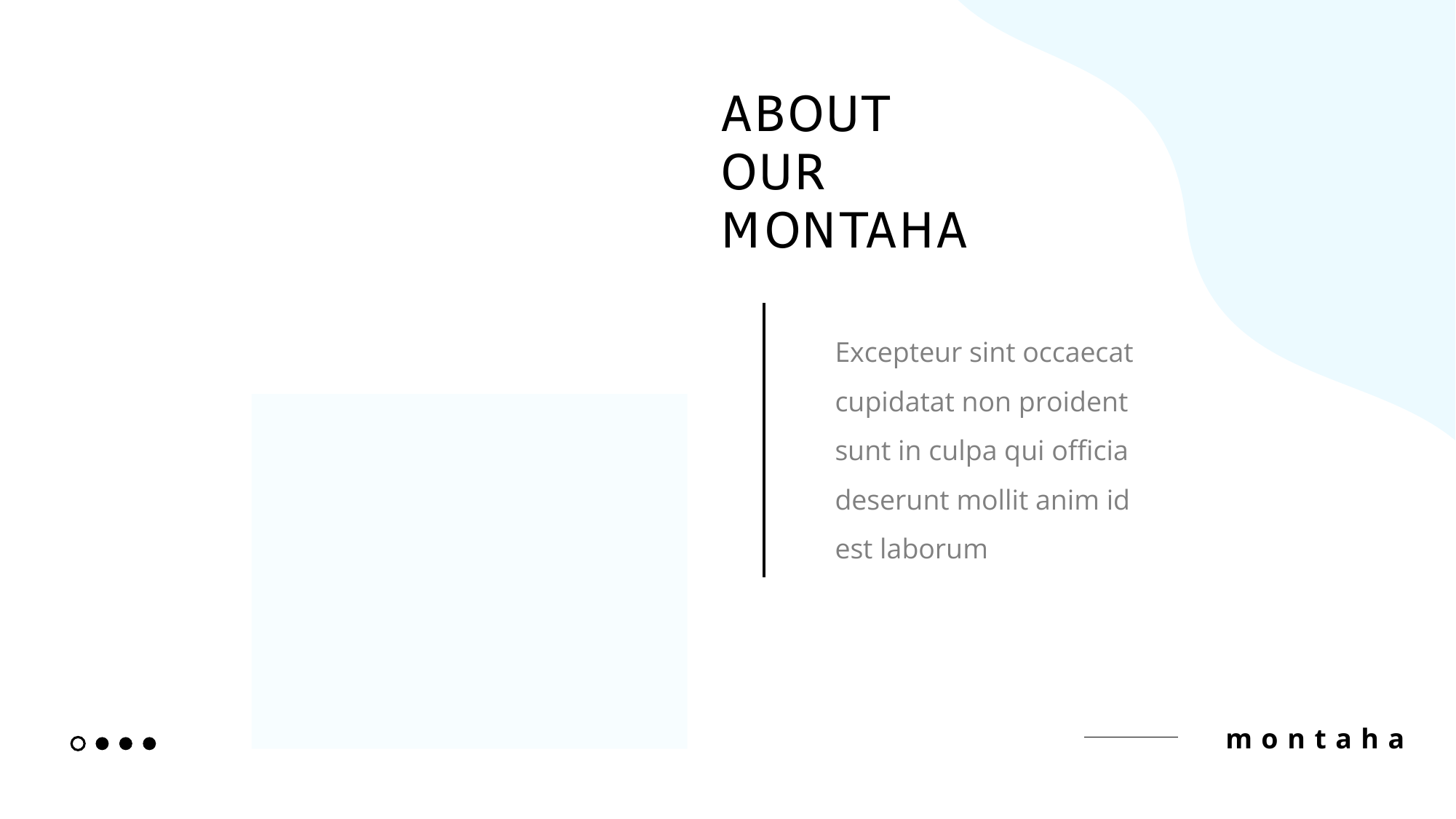

ABOUT OUR MONTAHA
Excepteur sint occaecat cupidatat non proident sunt in culpa qui officia deserunt mollit anim id est laborum

montaha